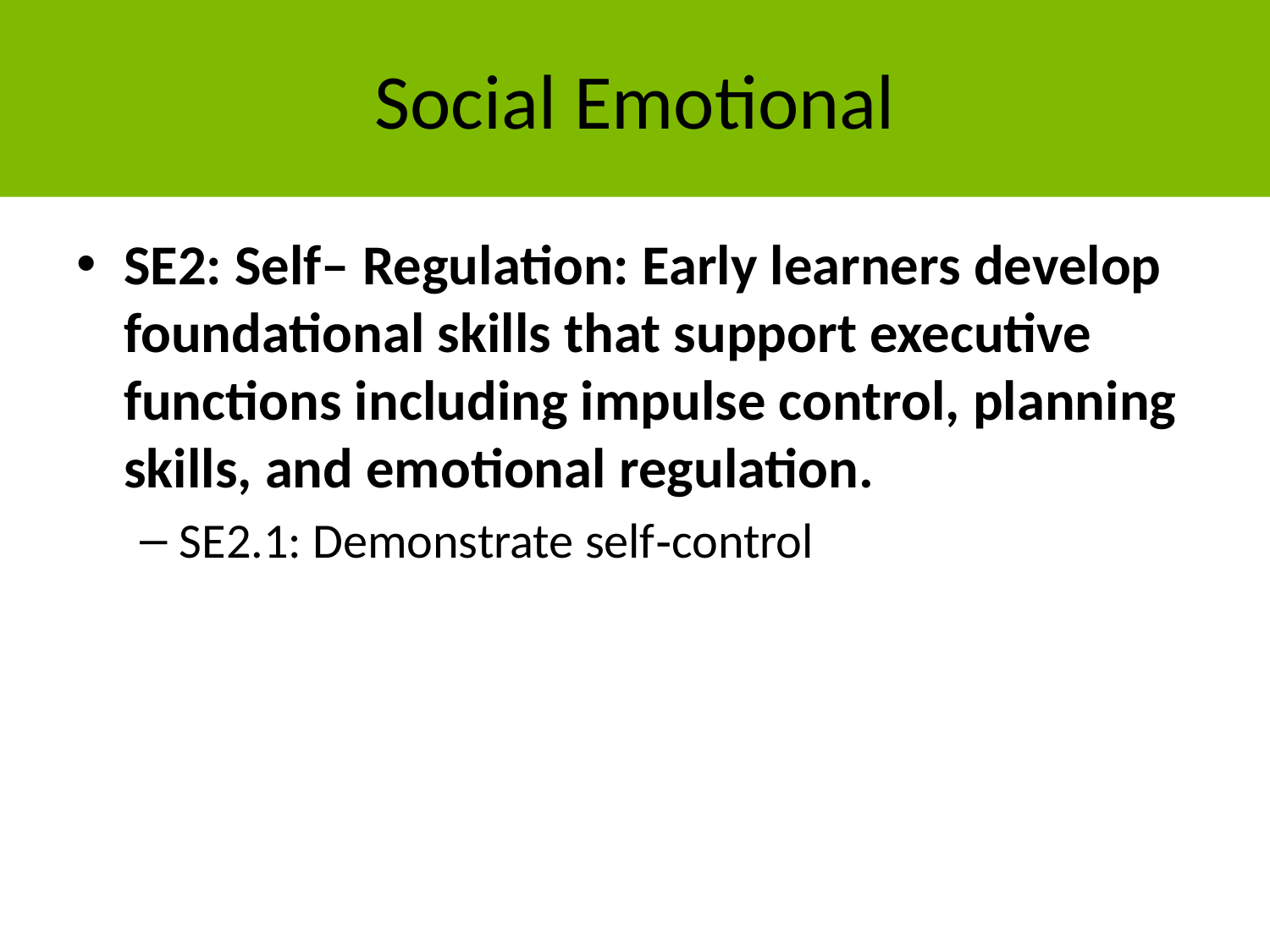

# Social Emotional
SE2: Self– Regulation: Early learners develop foundational skills that support executive functions including impulse control, planning skills, and emotional regulation.
SE2.1: Demonstrate self‐control